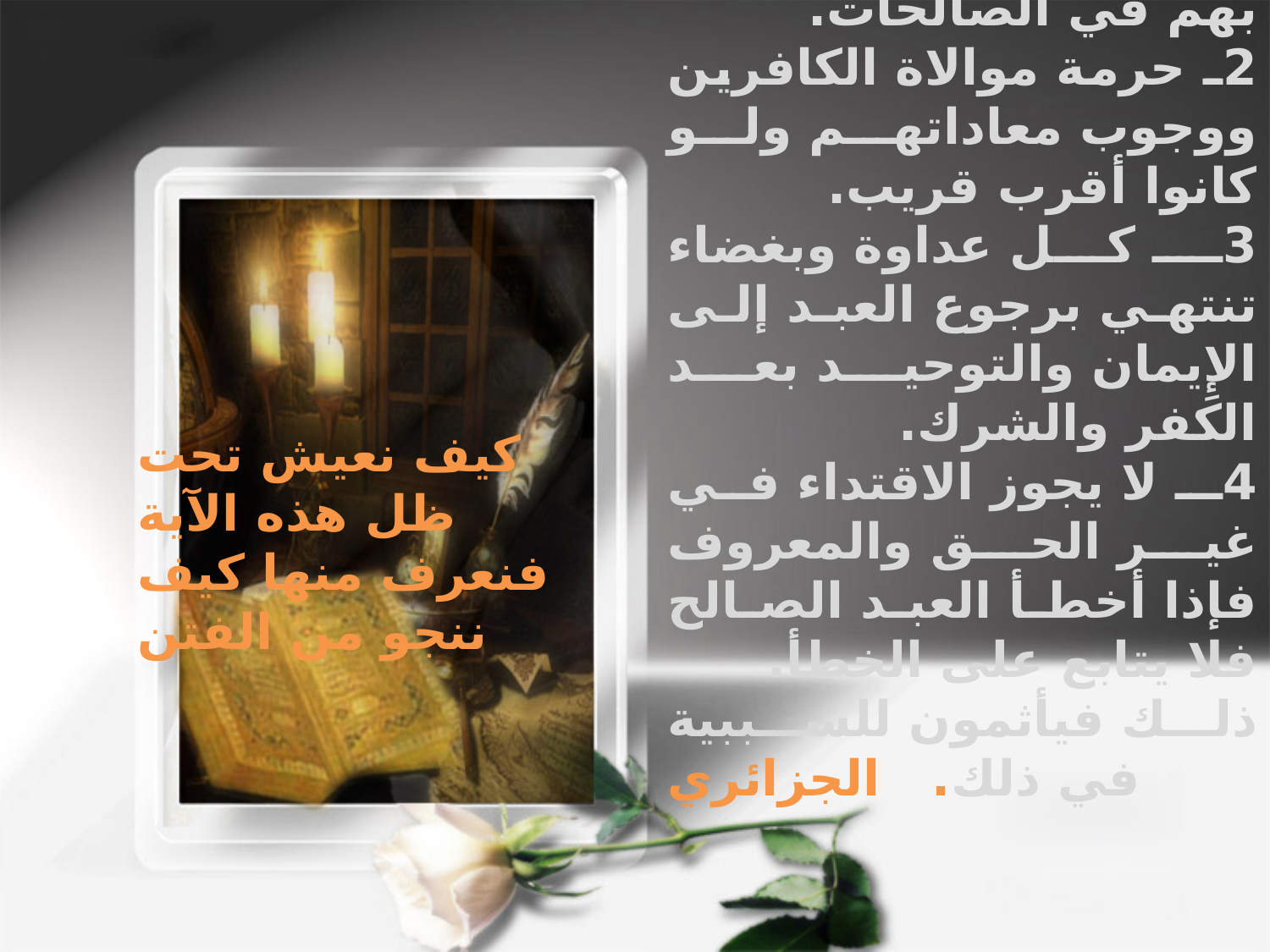

1ـ وجوب الاقتداء بالصالحين في الاقتداء بهم في الصالحات.
2ـ حرمة موالاة الكافرين ووجوب معاداتهم ولو كانوا أقرب قريب.
3ـ كل عداوة وبغضاء تنتهي برجوع العبد إلى الإِيمان والتوحيد بعد الكفر والشرك.
4ـ لا يجوز الاقتداء في غير الحق والمعروف فإذا أخطأ العبد الصالح فلا يتابع على الخطأ.
ذلك فيأثمون للسببية في ذلك.   الجزائري
كيف نعيش تحت ظل هذه الآية فنعرف منها كيف ننجو من الفتن